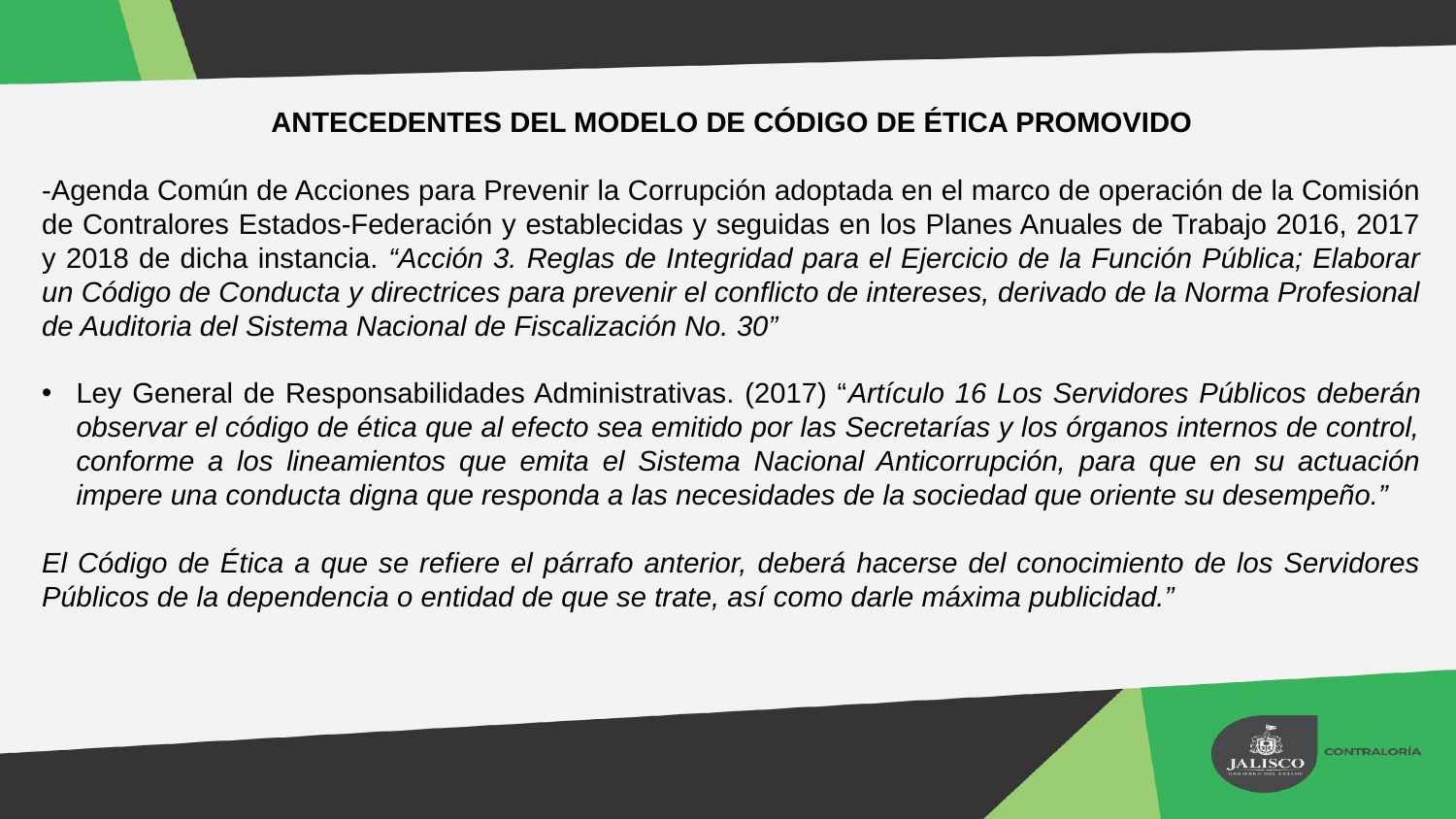

ANTECEDENTES DEL MODELO DE CÓDIGO DE ÉTICA PROMOVIDO

-Agenda Común de Acciones para Prevenir la Corrupción adoptada en el marco de operación de la Comisión de Contralores Estados-Federación y establecidas y seguidas en los Planes Anuales de Trabajo 2016, 2017 y 2018 de dicha instancia. “Acción 3. Reglas de Integridad para el Ejercicio de la Función Pública; Elaborar un Código de Conducta y directrices para prevenir el conflicto de intereses, derivado de la Norma Profesional de Auditoria del Sistema Nacional de Fiscalización No. 30”

Ley General de Responsabilidades Administrativas. (2017) “Artículo 16 Los Servidores Públicos deberán observar el código de ética que al efecto sea emitido por las Secretarías y los órganos internos de control, conforme a los lineamientos que emita el Sistema Nacional Anticorrupción, para que en su actuación impere una conducta digna que responda a las necesidades de la sociedad que oriente su desempeño.”

El Código de Ética a que se refiere el párrafo anterior, deberá hacerse del conocimiento de los Servidores Públicos de la dependencia o entidad de que se trate, así como darle máxima publicidad.”